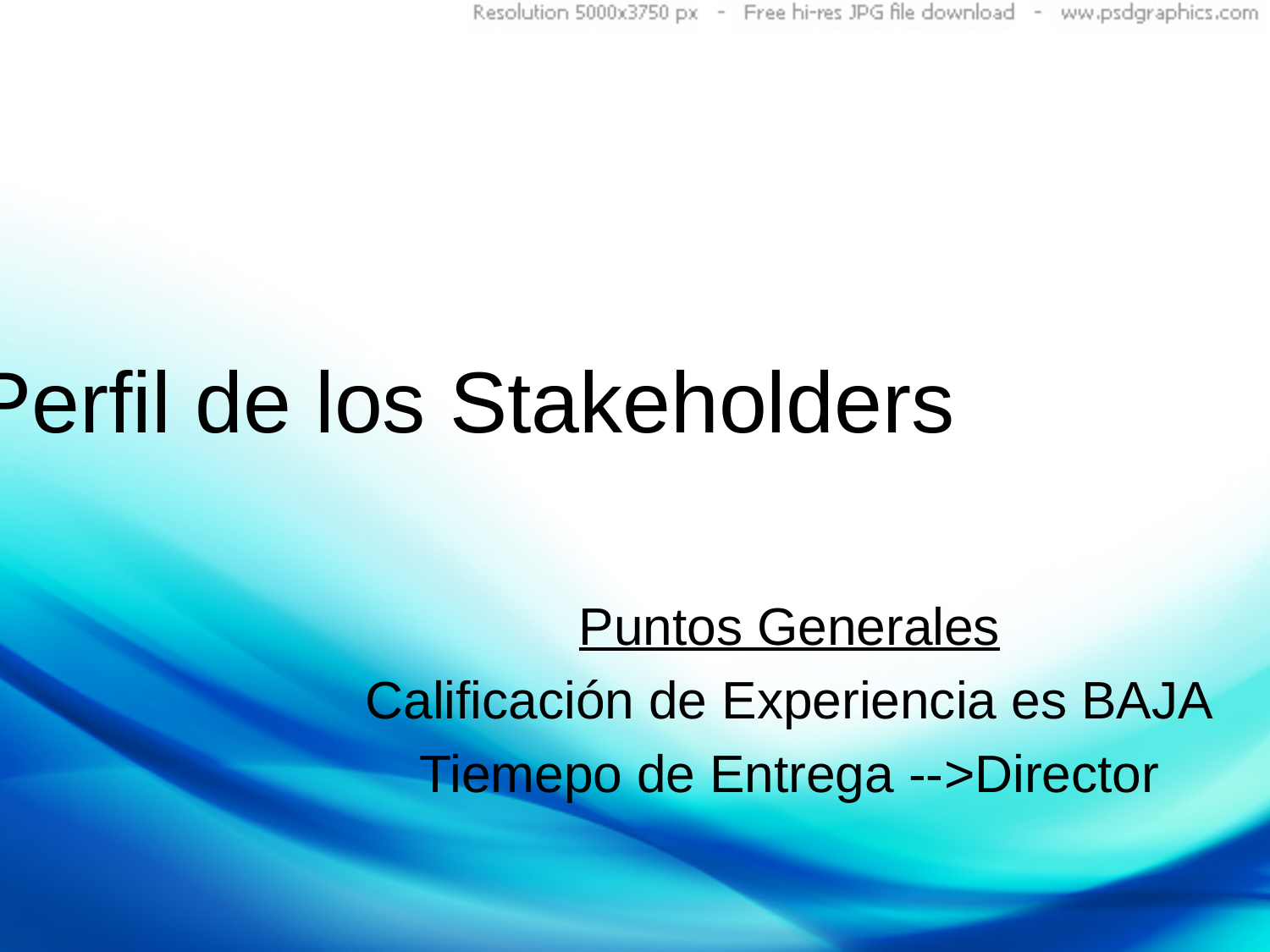

# Perfil de los Stakeholders
Puntos Generales
Calificación de Experiencia es BAJA
Tiemepo de Entrega -->Director